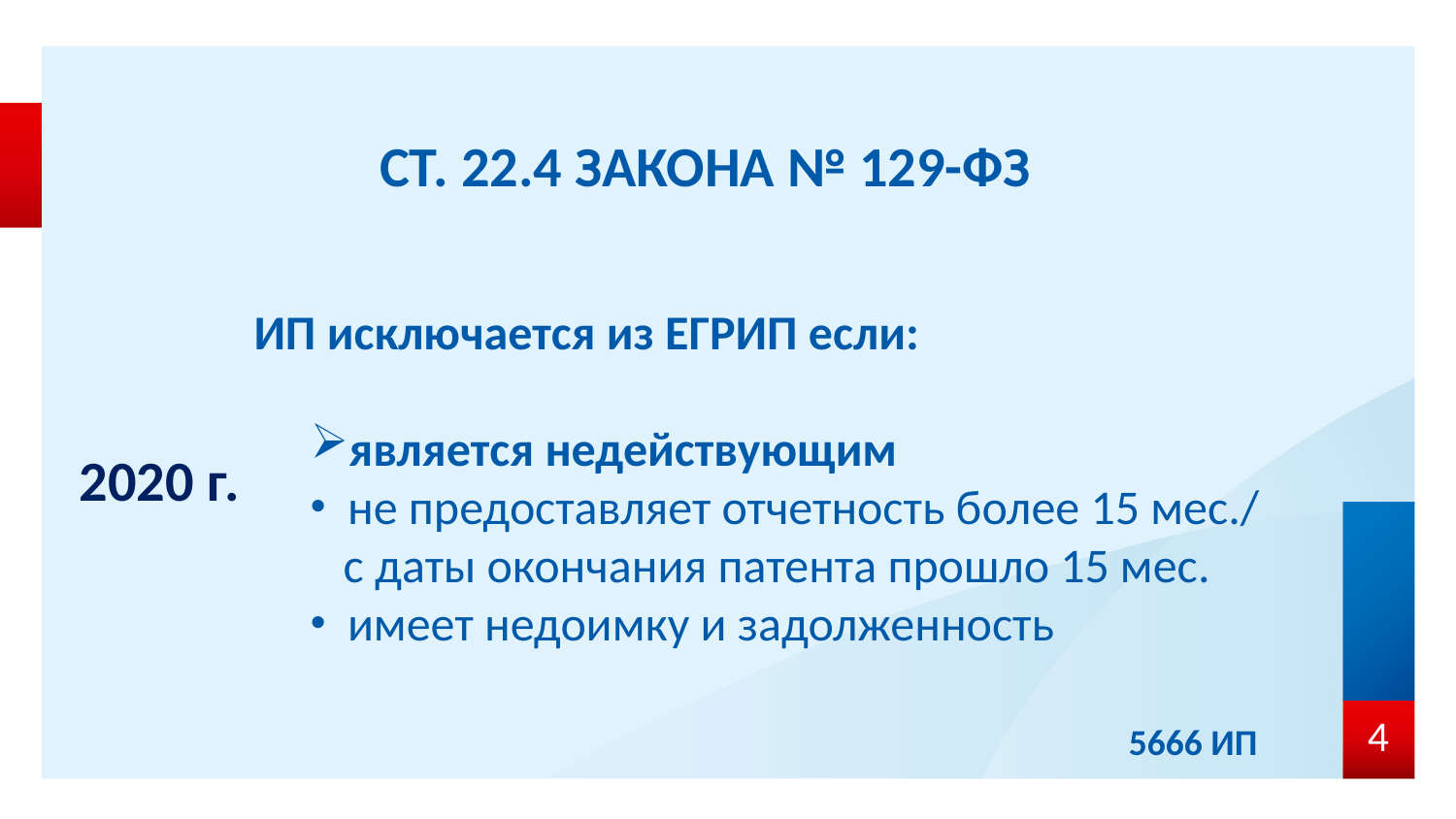

# СТ. 22.4 ЗАКОНА № 129-ФЗ
ИП исключается из ЕГРИП если:

является недействующим
  не предоставляет отчетность более 15 мес./
с даты окончания патента прошло 15 мес.
  имеет недоимку и задолженность

2020 г.
5666 ИП
4